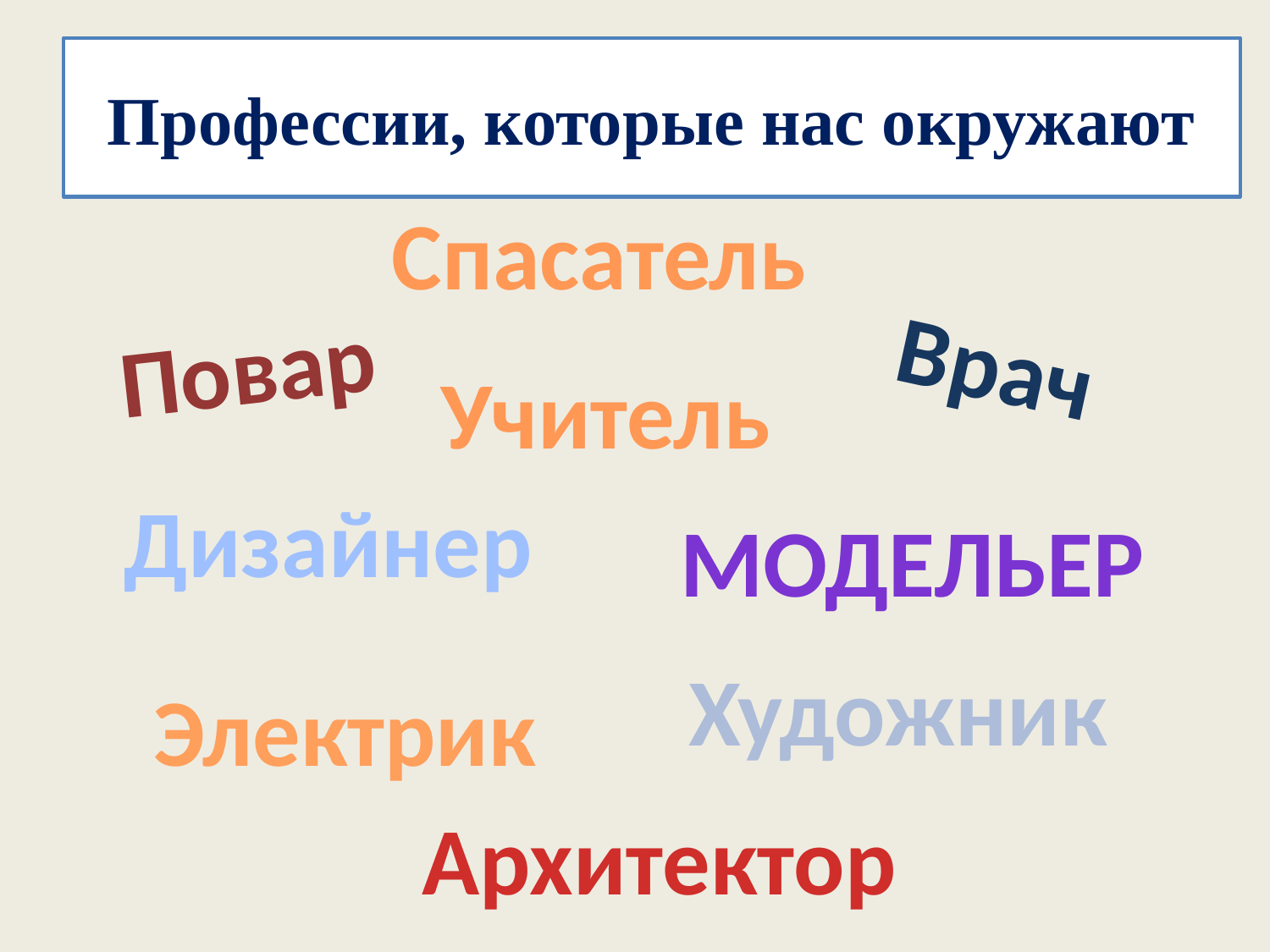

# Профессии, которые нас окружают
Спасатель
Врач
Повар
Учитель
Дизайнер
Модельер
Художник
Электрик
Архитектор